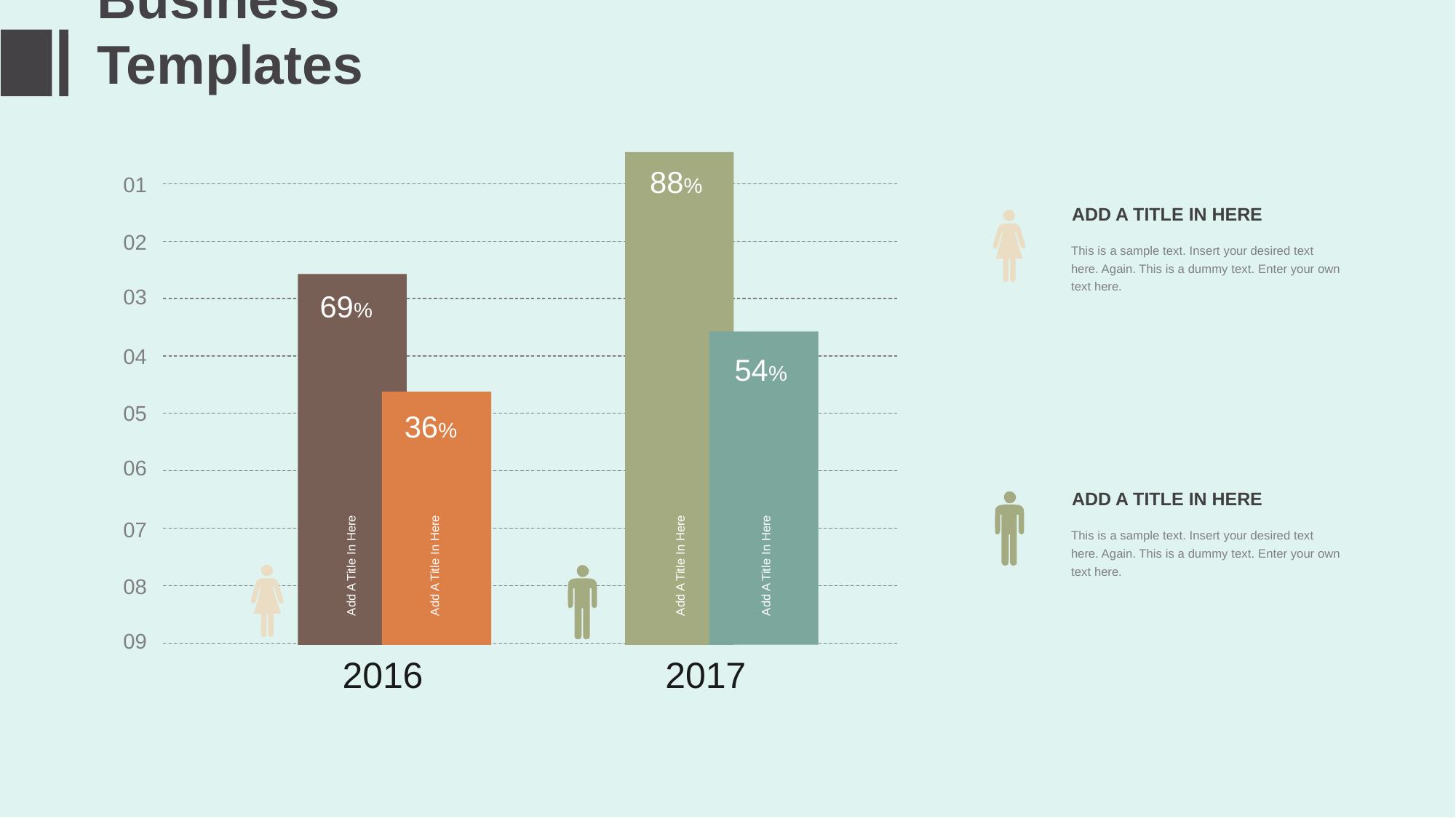

88%
01

ADD A TITLE IN HERE
This is a sample text. Insert your desired text here. Again. This is a dummy text. Enter your own text here.

02

03
69%

04
54%

05
36%
06
ADD A TITLE IN HERE
This is a sample text. Insert your desired text here. Again. This is a dummy text. Enter your own text here.

07
Add A Title In Here
Add A Title In Here
Add A Title In Here
Add A Title In Here

08
09
2016
2017